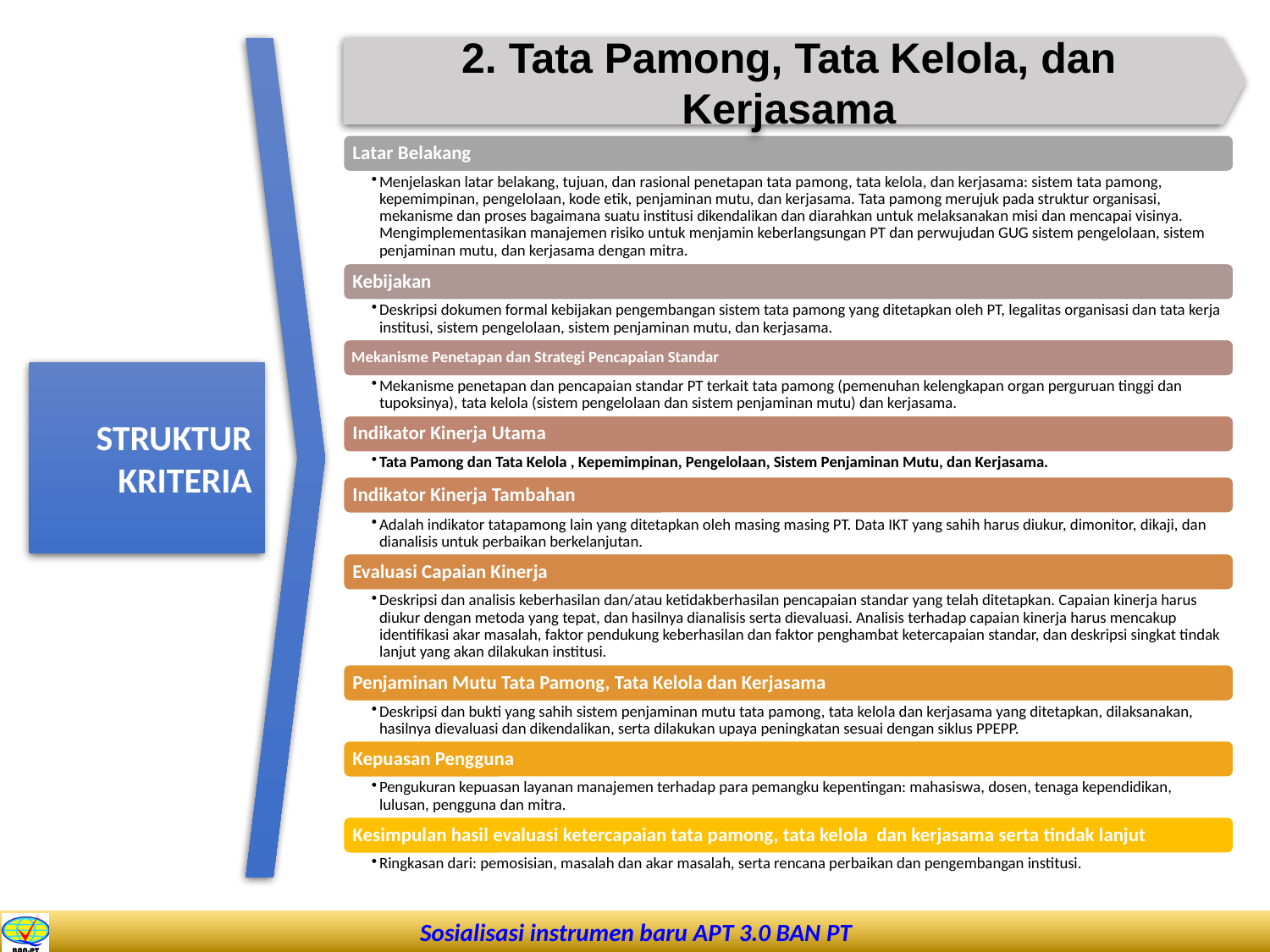

2. Tata Pamong, Tata Kelola, dan Kerjasama
Latar Belakang
Menjelaskan latar belakang, tujuan, dan rasional penetapan tata pamong, tata kelola, dan kerjasama: sistem tata pamong, kepemimpinan, pengelolaan, kode etik, penjaminan mutu, dan kerjasama. Tata pamong merujuk pada struktur organisasi, mekanisme dan proses bagaimana suatu institusi dikendalikan dan diarahkan untuk melaksanakan misi dan mencapai visinya. Mengimplementasikan manajemen risiko untuk menjamin keberlangsungan PT dan perwujudan GUG sistem pengelolaan, sistem penjaminan mutu, dan kerjasama dengan mitra.
Kebijakan
Deskripsi dokumen formal kebijakan pengembangan sistem tata pamong yang ditetapkan oleh PT, legalitas organisasi dan tata kerja institusi, sistem pengelolaan, sistem penjaminan mutu, dan kerjasama.
Mekanisme Penetapan dan Strategi Pencapaian Standar
Mekanisme penetapan dan pencapaian standar PT terkait tata pamong (pemenuhan kelengkapan organ perguruan tinggi dan tupoksinya), tata kelola (sistem pengelolaan dan sistem penjaminan mutu) dan kerjasama.
Indikator Kinerja Utama
Tata Pamong dan Tata Kelola , Kepemimpinan, Pengelolaan, Sistem Penjaminan Mutu, dan Kerjasama.
Indikator Kinerja Tambahan
Adalah indikator tatapamong lain yang ditetapkan oleh masing masing PT. Data IKT yang sahih harus diukur, dimonitor, dikaji, dan dianalisis untuk perbaikan berkelanjutan.
Evaluasi Capaian Kinerja
Deskripsi dan analisis keberhasilan dan/atau ketidakberhasilan pencapaian standar yang telah ditetapkan. Capaian kinerja harus diukur dengan metoda yang tepat, dan hasilnya dianalisis serta dievaluasi. Analisis terhadap capaian kinerja harus mencakup identifikasi akar masalah, faktor pendukung keberhasilan dan faktor penghambat ketercapaian standar, dan deskripsi singkat tindak lanjut yang akan dilakukan institusi.
Penjaminan Mutu Tata Pamong, Tata Kelola dan Kerjasama
Deskripsi dan bukti yang sahih sistem penjaminan mutu tata pamong, tata kelola dan kerjasama yang ditetapkan, dilaksanakan, hasilnya dievaluasi dan dikendalikan, serta dilakukan upaya peningkatan sesuai dengan siklus PPEPP.
Kepuasan Pengguna
Pengukuran kepuasan layanan manajemen terhadap para pemangku kepentingan: mahasiswa, dosen, tenaga kependidikan, lulusan, pengguna dan mitra.
Kesimpulan hasil evaluasi ketercapaian tata pamong, tata kelola  dan kerjasama serta tindak lanjut
Ringkasan dari: pemosisian, masalah dan akar masalah, serta rencana perbaikan dan pengembangan institusi.
STRUKTUR KRITERIA